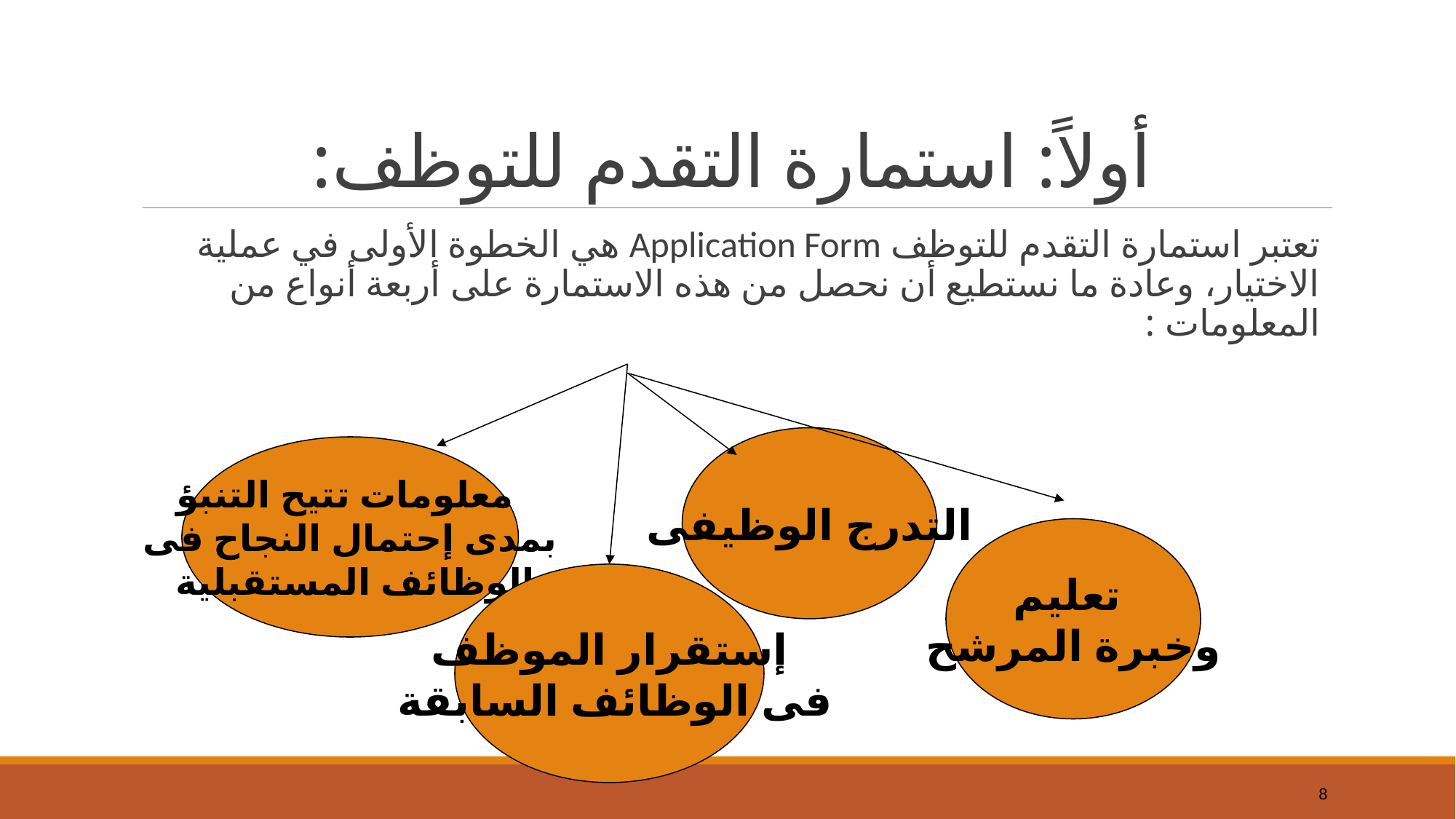

# أولاً: استمارة التقدم للتوظف:
تعتبر استمارة التقدم للتوظف Application Form هي الخطوة الأولى في عملية الاختيار، وعادة ما نستطيع أن نحصل من هذه الاستمارة على أربعة أنواع من المعلومات :

التدرج الوظيفى
معلومات تتيح التنبؤ
بمدى إحتمال النجاح فى
 الوظائف المستقبلية
تعليم
وخبرة المرشح
إستقرار الموظف
 فى الوظائف السابقة
8